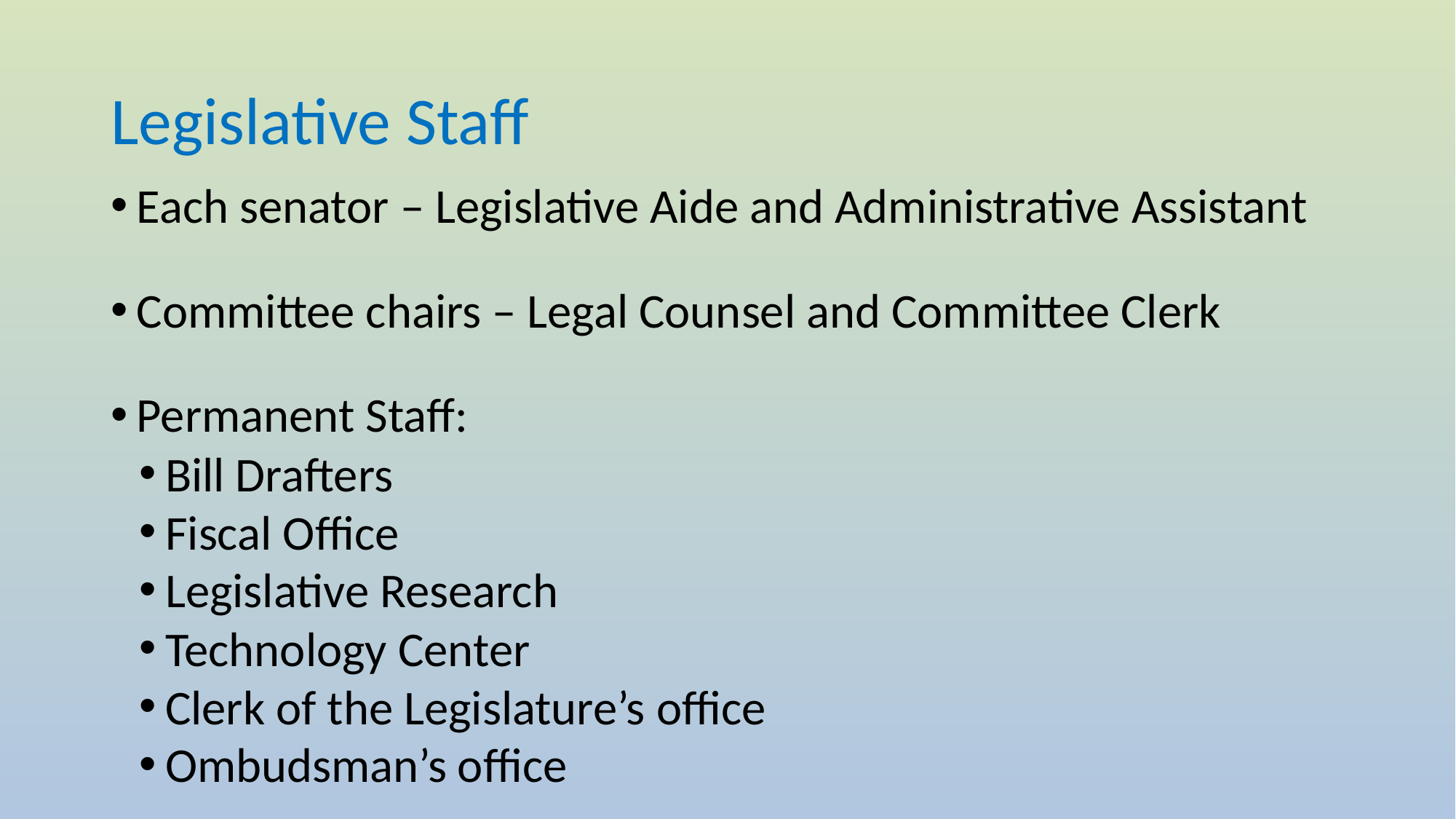

Legislative Staff
Each senator – Legislative Aide and Administrative Assistant

Committee chairs – Legal Counsel and Committee Clerk

Permanent Staff:
Bill Drafters
Fiscal Office
Legislative Research
Technology Center
Clerk of the Legislature’s office
Ombudsman’s office